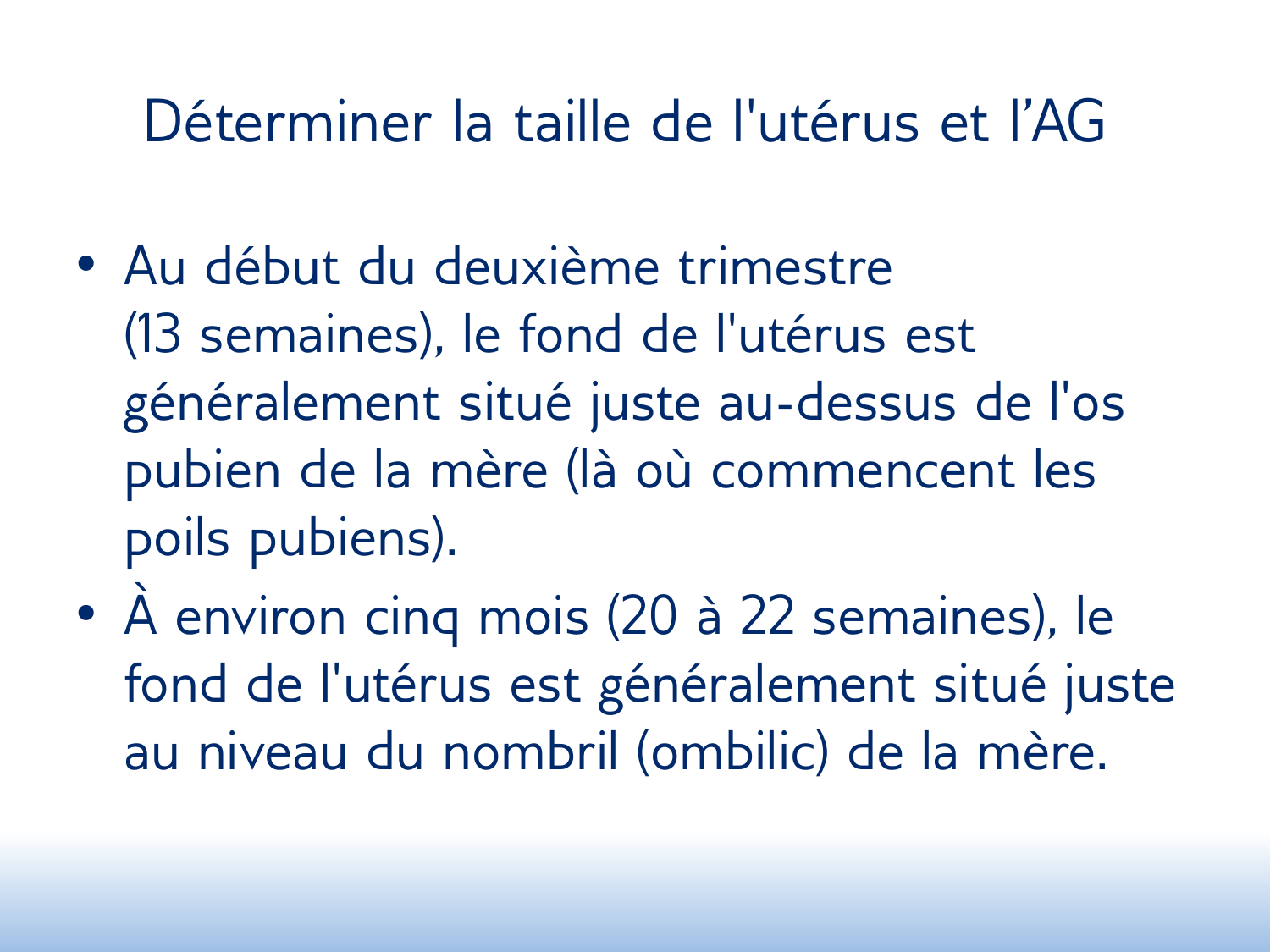

# Déterminer la taille de l'utérus et l’AG
Au début du deuxième trimestre (13 semaines), le fond de l'utérus est généralement situé juste au-dessus de l'os pubien de la mère (là où commencent les poils pubiens).
À environ cinq mois (20 à 22 semaines), le fond de l'utérus est généralement situé juste au niveau du nombril (ombilic) de la mère.